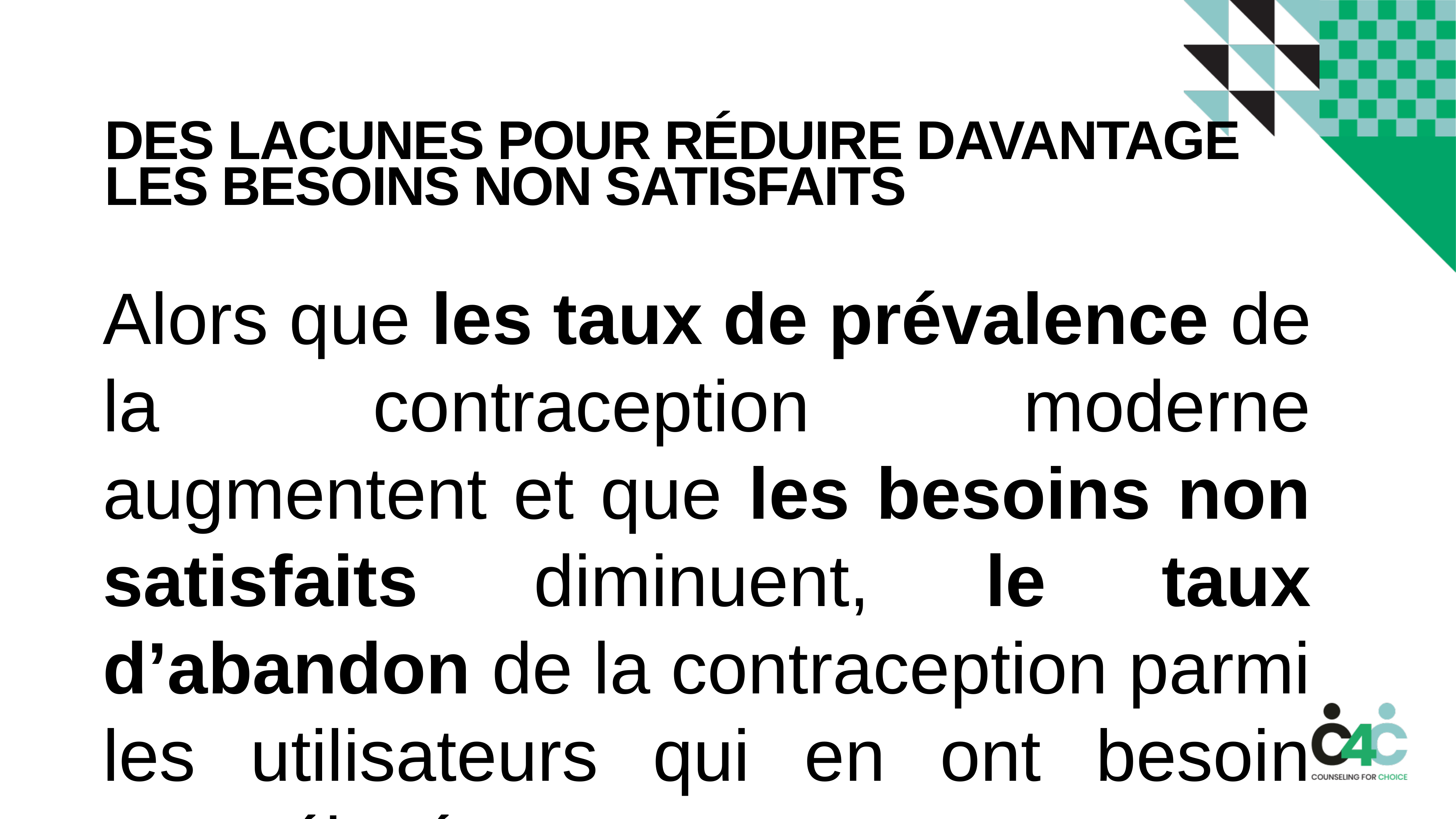

# DES LACUNES POUR RÉDUIRE DAVANTAGE LES BESOINS NON SATISFAITS
Alors que les taux de prévalence de la contraception moderne augmentent et que les besoins non satisfaits diminuent, le taux d’abandon de la contraception parmi les utilisateurs qui en ont besoin reste élevé.